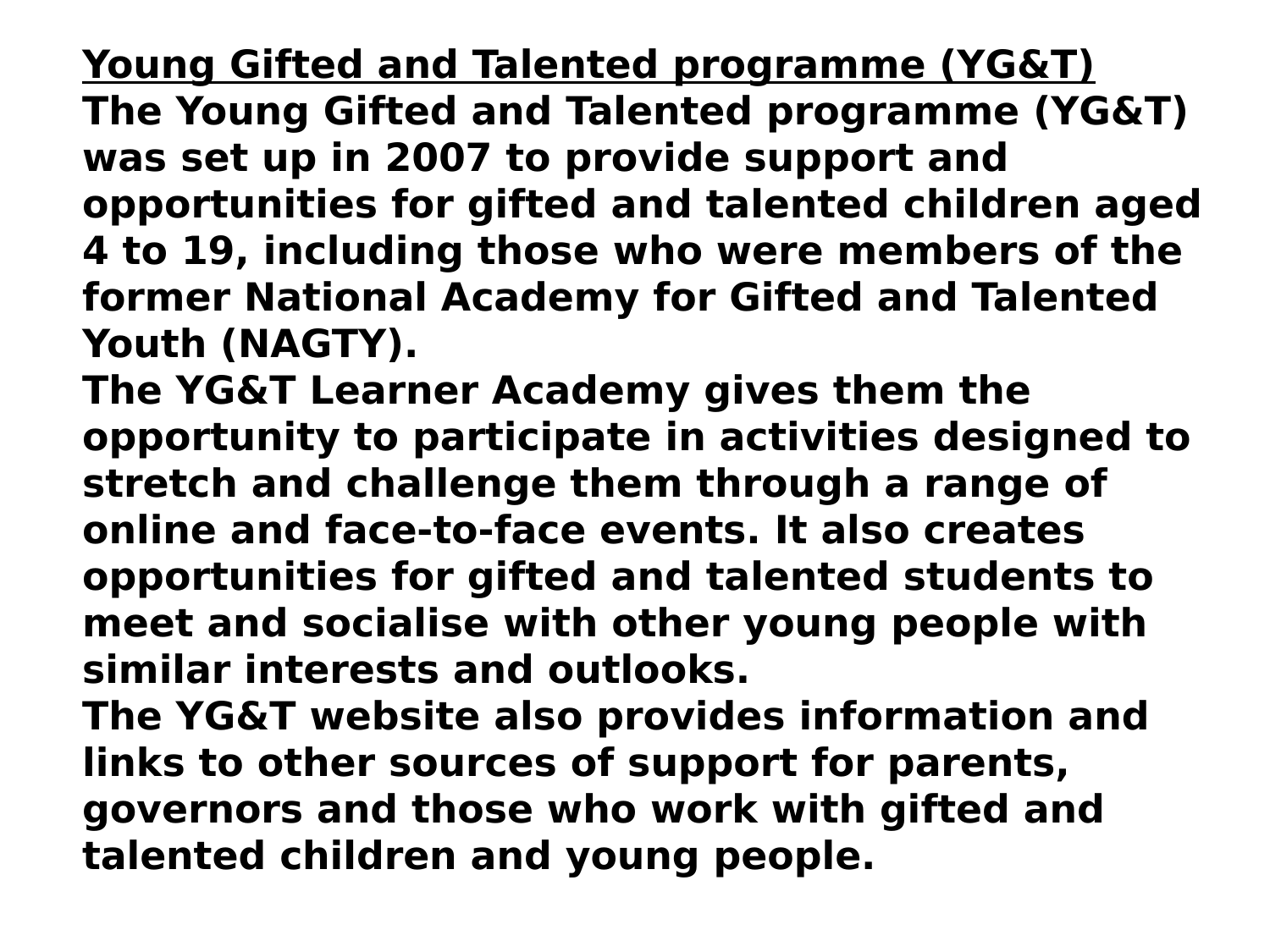

Young Gifted and Talented programme (YG&T)
The Young Gifted and Talented programme (YG&T) was set up in 2007 to provide support and opportunities for gifted and talented children aged 4 to 19, including those who were members of the former National Academy for Gifted and Talented Youth (NAGTY).
The YG&T Learner Academy gives them the opportunity to participate in activities designed to stretch and challenge them through a range of online and face-to-face events. It also creates opportunities for gifted and talented students to meet and socialise with other young people with similar interests and outlooks.
The YG&T website also provides information and links to other sources of support for parents, governors and those who work with gifted and talented children and young people.